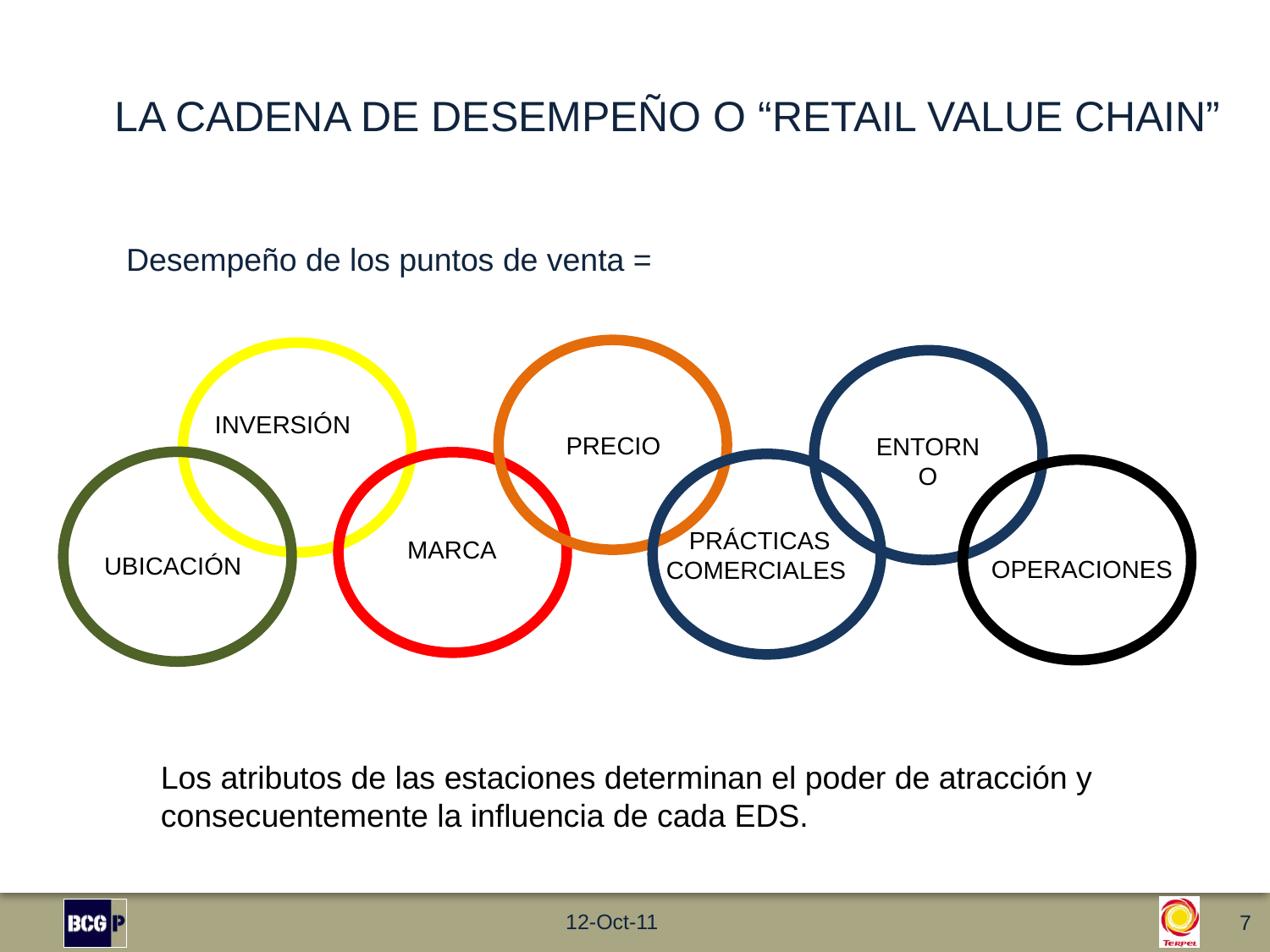

# La cadena de desempeño o “Retail Value Chain”
Desempeño de los puntos de venta =

Inversión
PRECIO
Entorno

PRÁCTICAS COMERCIALES
MARCA
UBICACIÓN
OPERACIONES
Los atributos de las estaciones determinan el poder de atracción y consecuentemente la influencia de cada EDS.
12-Oct-11
7